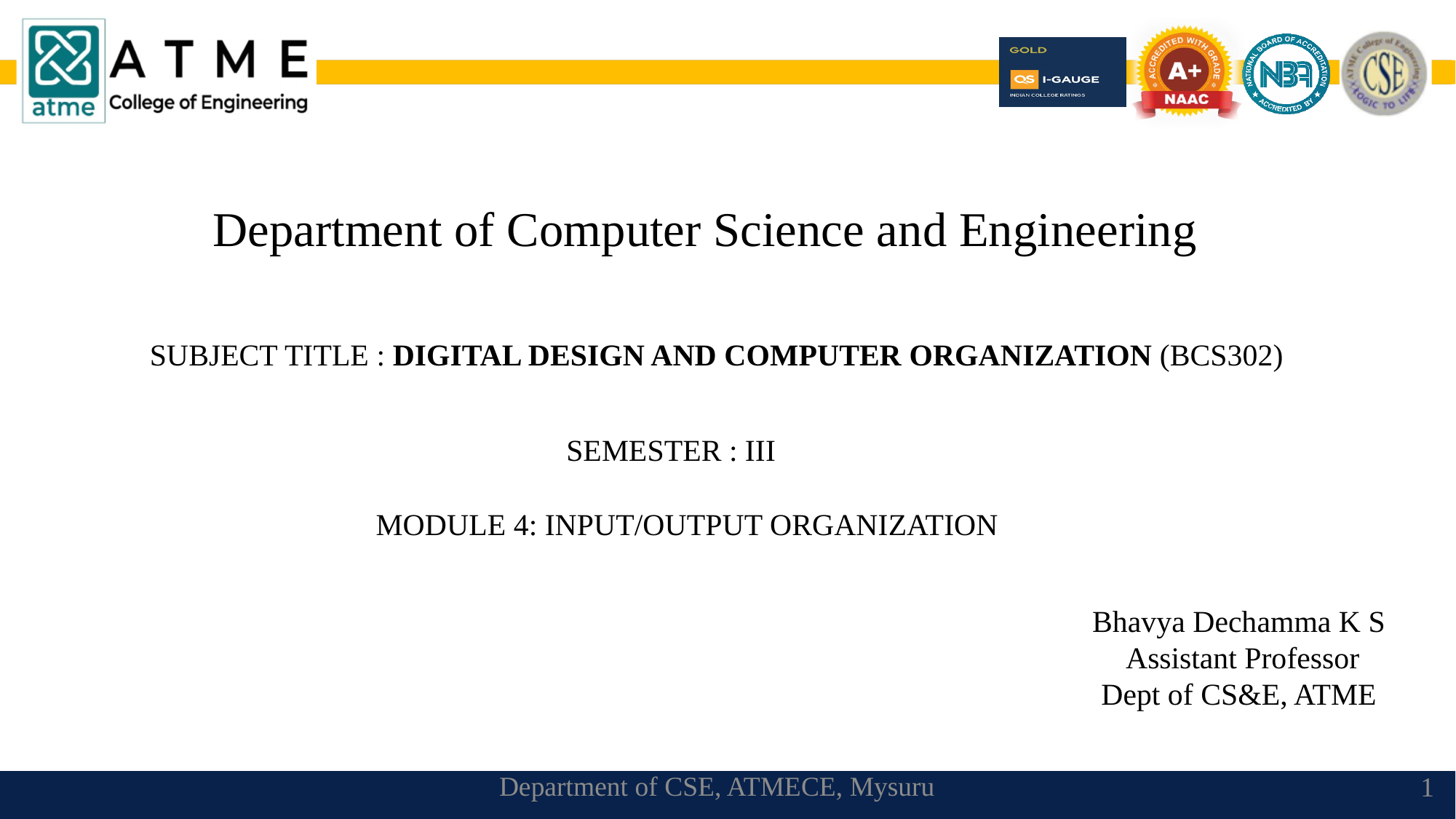

Department of Computer Science and Engineering
SUBJECT TITLE : DIGITAL DESIGN AND COMPUTER ORGANIZATION (BCS302)
SEMESTER : III
MODULE 4: INPUT/OUTPUT ORGANIZATION
Bhavya Dechamma K S
Assistant Professor
Dept of CS&E, ATME
Department of CSE, ATMECE, Mysuru
1